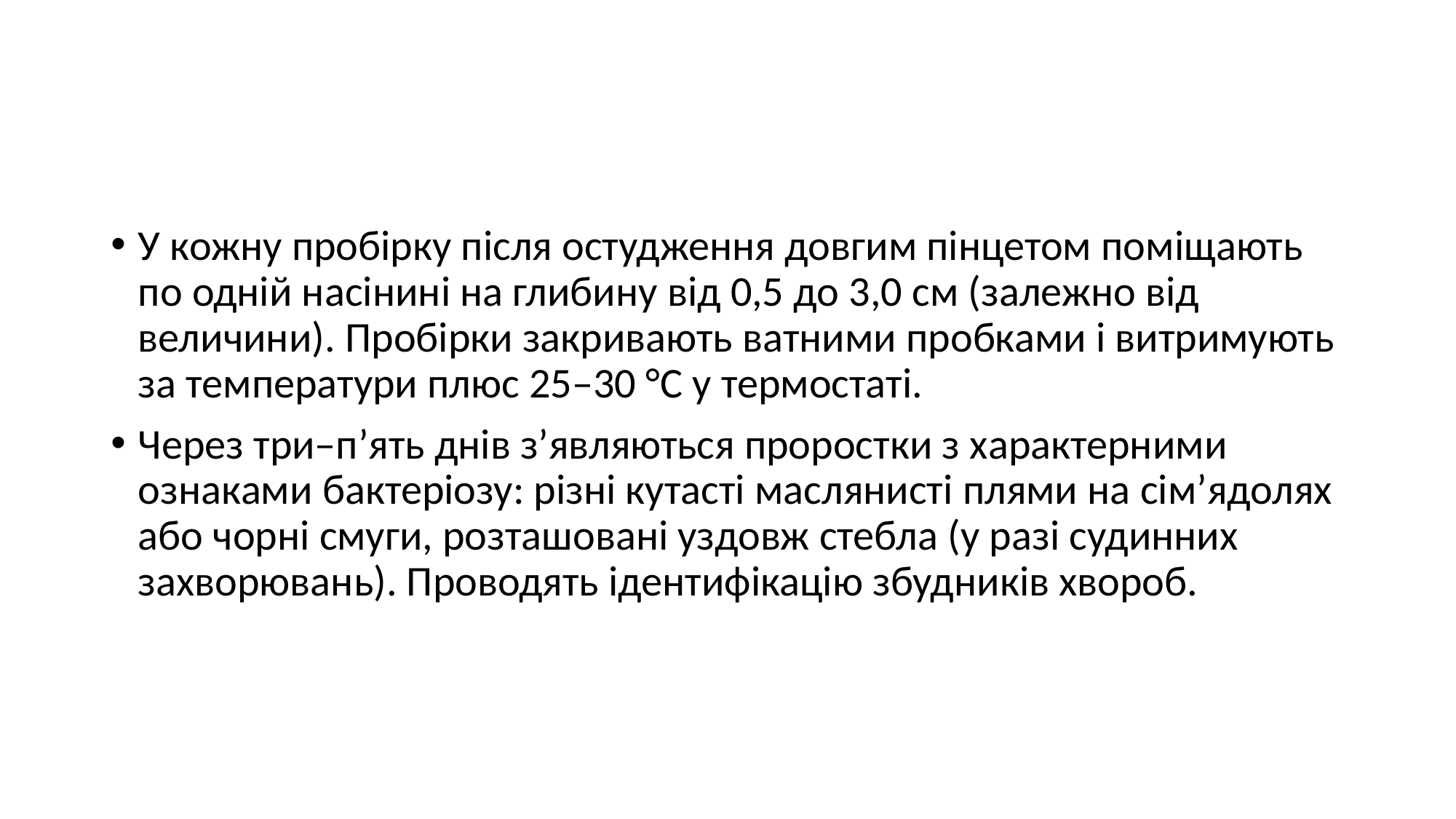

#
У кожну пробірку після остудження довгим пінцетом поміщають по одній насінині на глибину від 0,5 до 3,0 см (залежно від величини). Пробірки закривають ватними пробками і витримують за температури плюс 25–30 °С у термостаті.
Через три–п’ять днів з’являються проростки з характерними ознаками бактеріозу: різні кутасті маслянисті плями на сім’ядолях або чорні смуги, розташовані уздовж стебла (у разі судинних захворювань). Проводять ідентифікацію збудників хвороб.